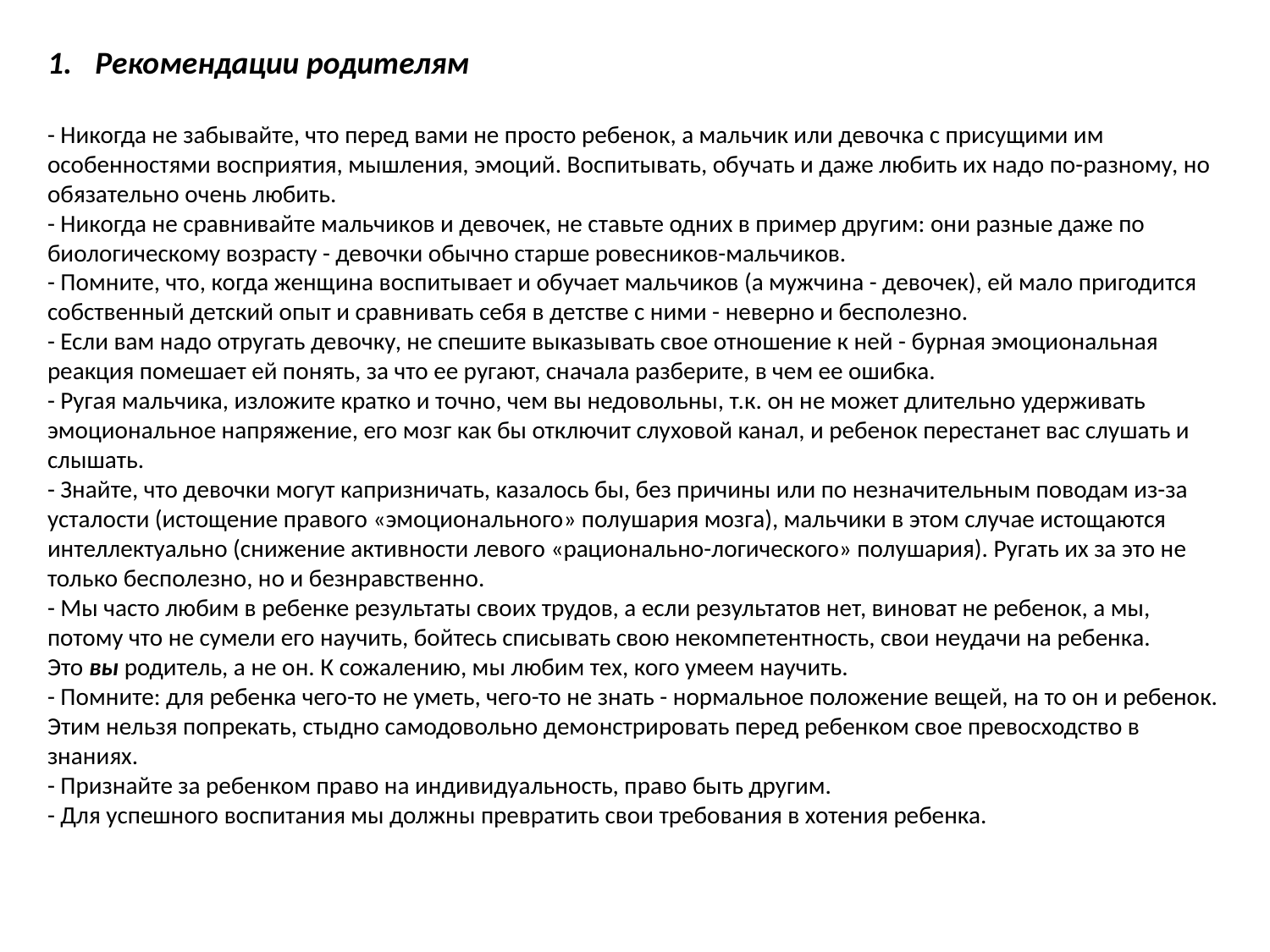

Рекомендации родителям

- Никогда не забывайте, что перед вами не просто ребенок, а мальчик или девочка с присущими им особенностями восприятия, мышления, эмоций. Воспитывать, обучать и даже любить их надо по-разному, но обязательно очень любить.
- Никогда не сравнивайте мальчиков и девочек, не ставьте одних в пример другим: они разные даже по биологическому возрасту - девочки обычно старше ровесников-мальчиков.
- Помните, что, когда женщина воспитывает и обучает мальчиков (а мужчина - девочек), ей мало пригодится собственный детский опыт и сравнивать себя в детстве с ними - неверно и бесполезно.
- Если вам надо отругать девочку, не спешите выказывать свое отношение к ней - бурная эмоциональная реакция помешает ей понять, за что ее ругают, сначала разберите, в чем ее ошибка.
- Ругая мальчика, изложите кратко и точно, чем вы недовольны, т.к. он не может длительно удерживать эмоциональное напряжение, его мозг как бы отключит слуховой канал, и ребенок перестанет вас слушать и слышать.
- Знайте, что девочки могут капризничать, казалось бы, без причины или по незначительным поводам из-за усталости (истощение правого «эмоционального» полушария мозга), мальчики в этом случае истощаются интеллектуально (снижение активности левого «рационально-логического» полушария). Ругать их за это не только бесполезно, но и безнравственно.
- Мы часто любим в ребенке результаты своих трудов, а если результатов нет, виноват не ребенок, а мы, потому что не сумели его научить, бойтесь списывать свою некомпетентность, свои неудачи на ребенка. Это вы родитель, а не он. К сожалению, мы любим тех, кого умеем научить.
- Помните: для ребенка чего-то не уметь, чего-то не знать - нормальное положение вещей, на то он и ребенок. Этим нельзя попрекать, стыдно самодовольно демонстрировать перед ребенком свое превосходство в знаниях.
- Признайте за ребенком право на индивидуальность, право быть другим.
- Для успешного воспитания мы должны превратить свои требования в хотения ребенка.